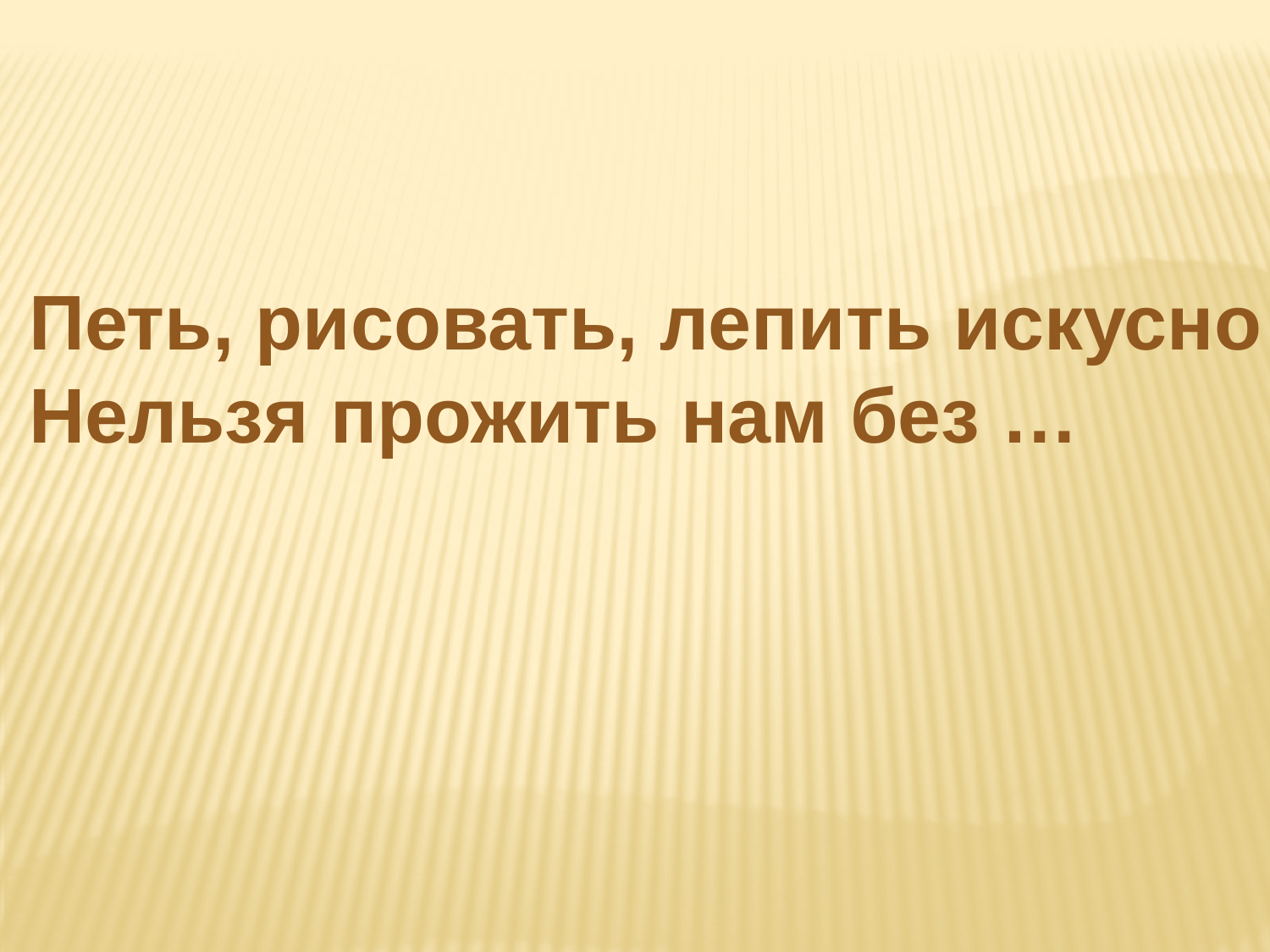

Петь, рисовать, лепить искусно
Нельзя прожить нам без …